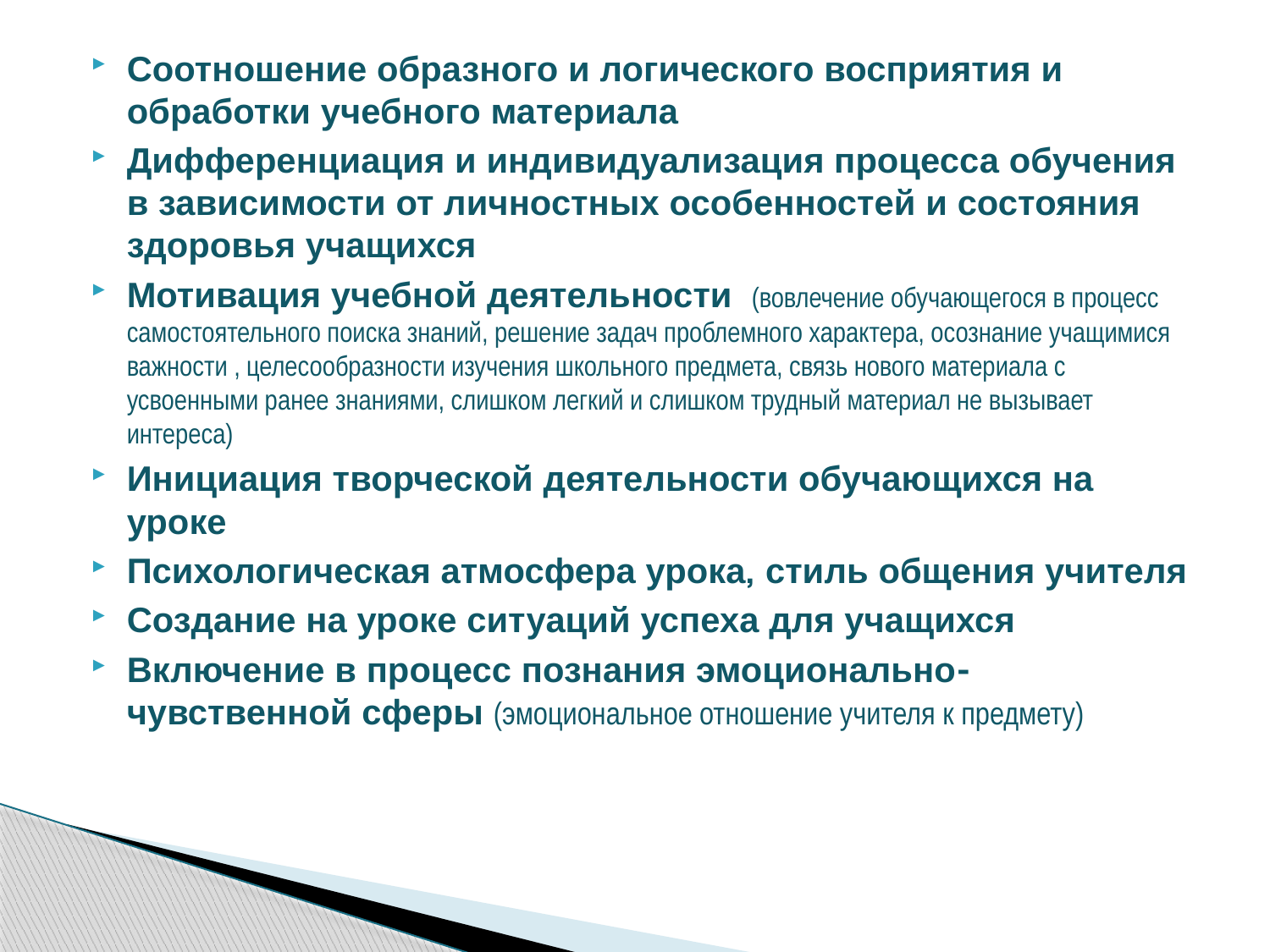

Соотношение образного и логического восприятия и обработки учебного материала
Дифференциация и индивидуализация процесса обучения в зависимости от личностных особенностей и состояния здоровья учащихся
Мотивация учебной деятельности  (вовлечение обучающегося в процесс самостоятельного поиска знаний, решение задач проблемного характера, осознание учащимися важности , целесообразности изучения школьного предмета, связь нового материала с усвоенными ранее знаниями, слишком легкий и слишком трудный материал не вызывает интереса)
Инициация творческой деятельности обучающихся на уроке
Психологическая атмосфера урока, стиль общения учителя
Создание на уроке ситуаций успеха для учащихся
Включение в процесс познания эмоционально-чувственной сферы (эмоциональное отношение учителя к предмету)